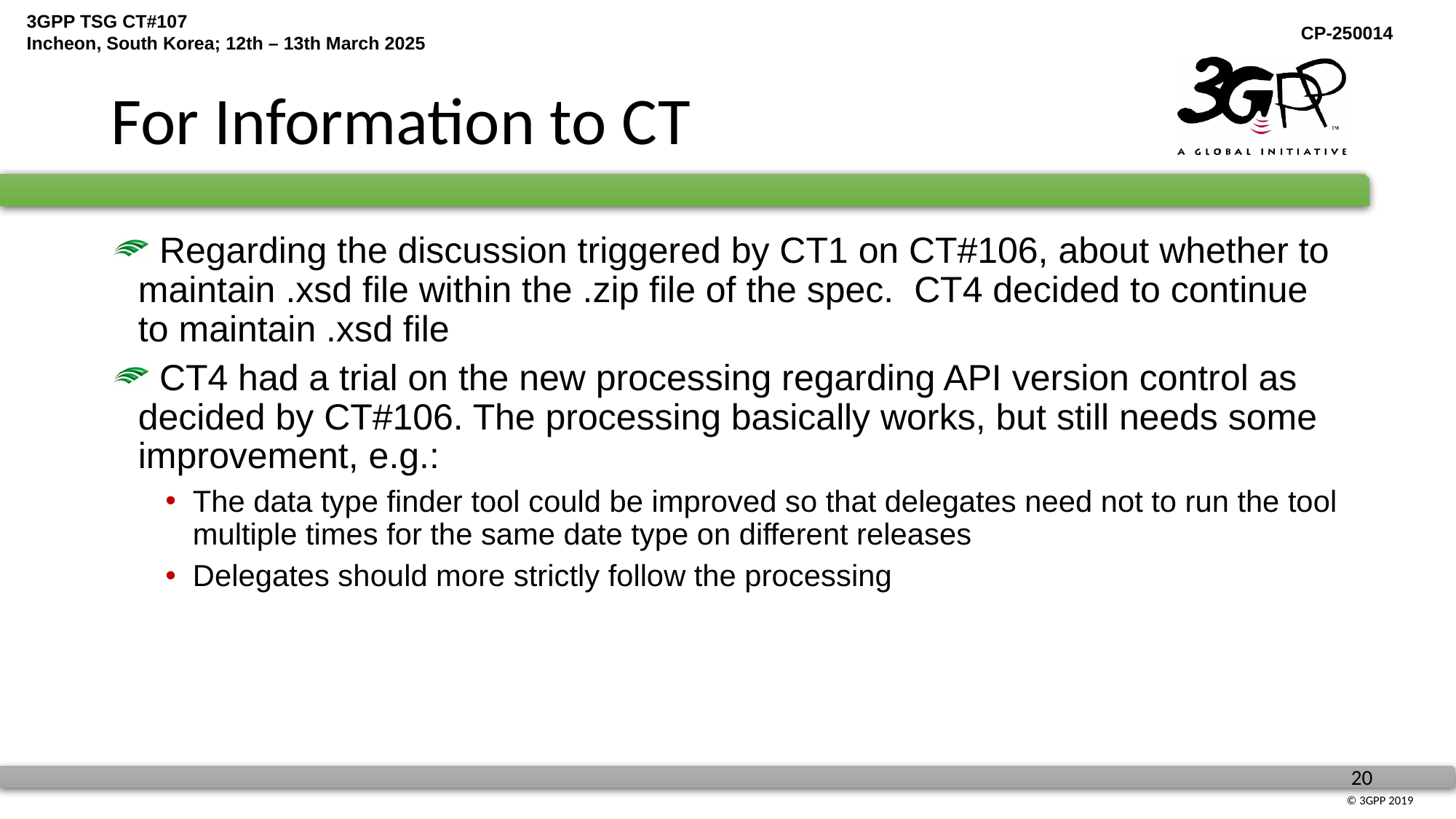

# For Information to CT
 Regarding the discussion triggered by CT1 on CT#106, about whether to maintain .xsd file within the .zip file of the spec.  CT4 decided to continue to maintain .xsd file
 CT4 had a trial on the new processing regarding API version control as decided by CT#106. The processing basically works, but still needs some improvement, e.g.:
The data type finder tool could be improved so that delegates need not to run the tool multiple times for the same date type on different releases
Delegates should more strictly follow the processing